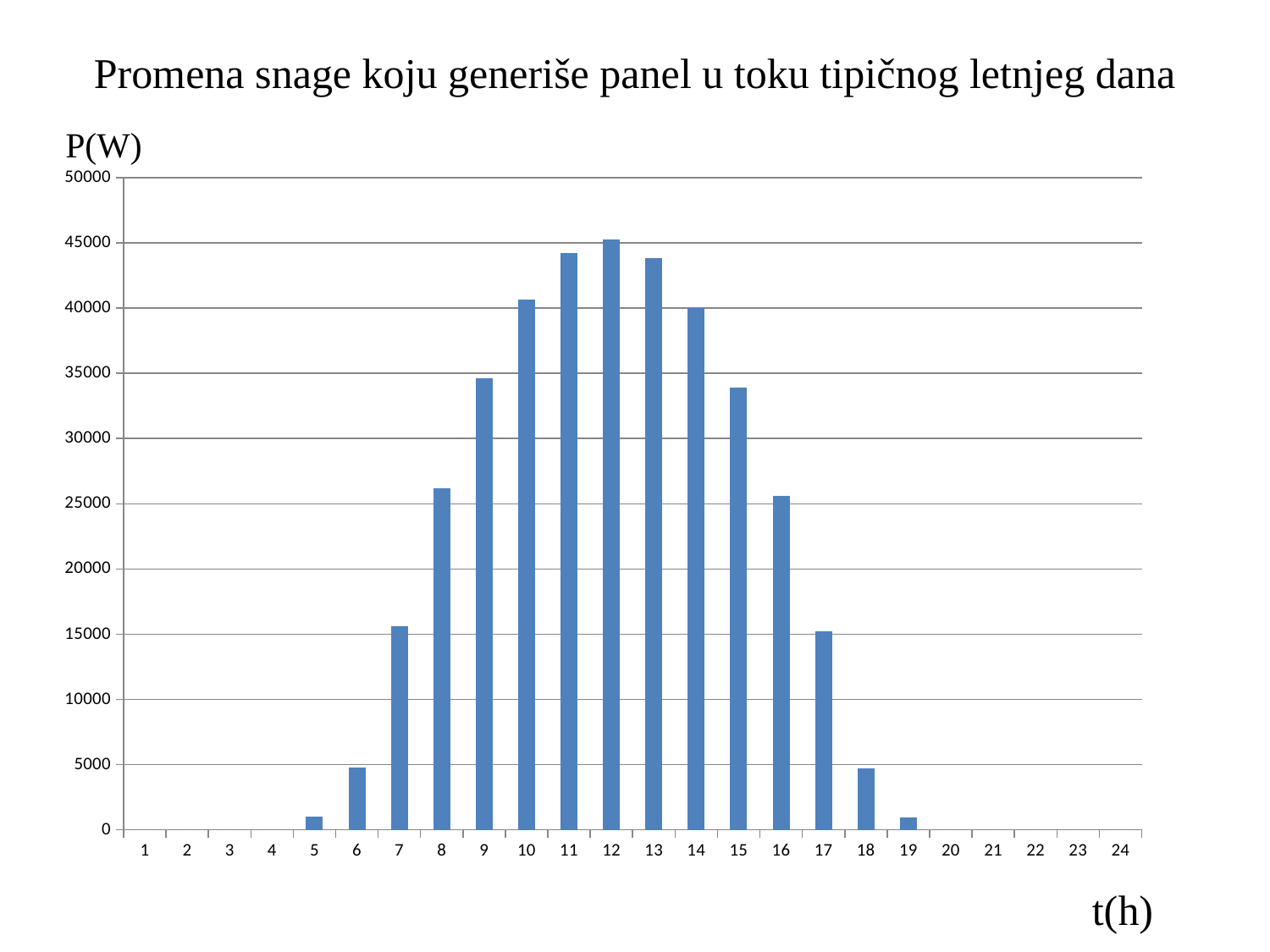

# Promena snage koju generiše panel u toku tipičnog letnjeg dana
P(W)

### Chart

| Category |  |
|---|---|
t(h)